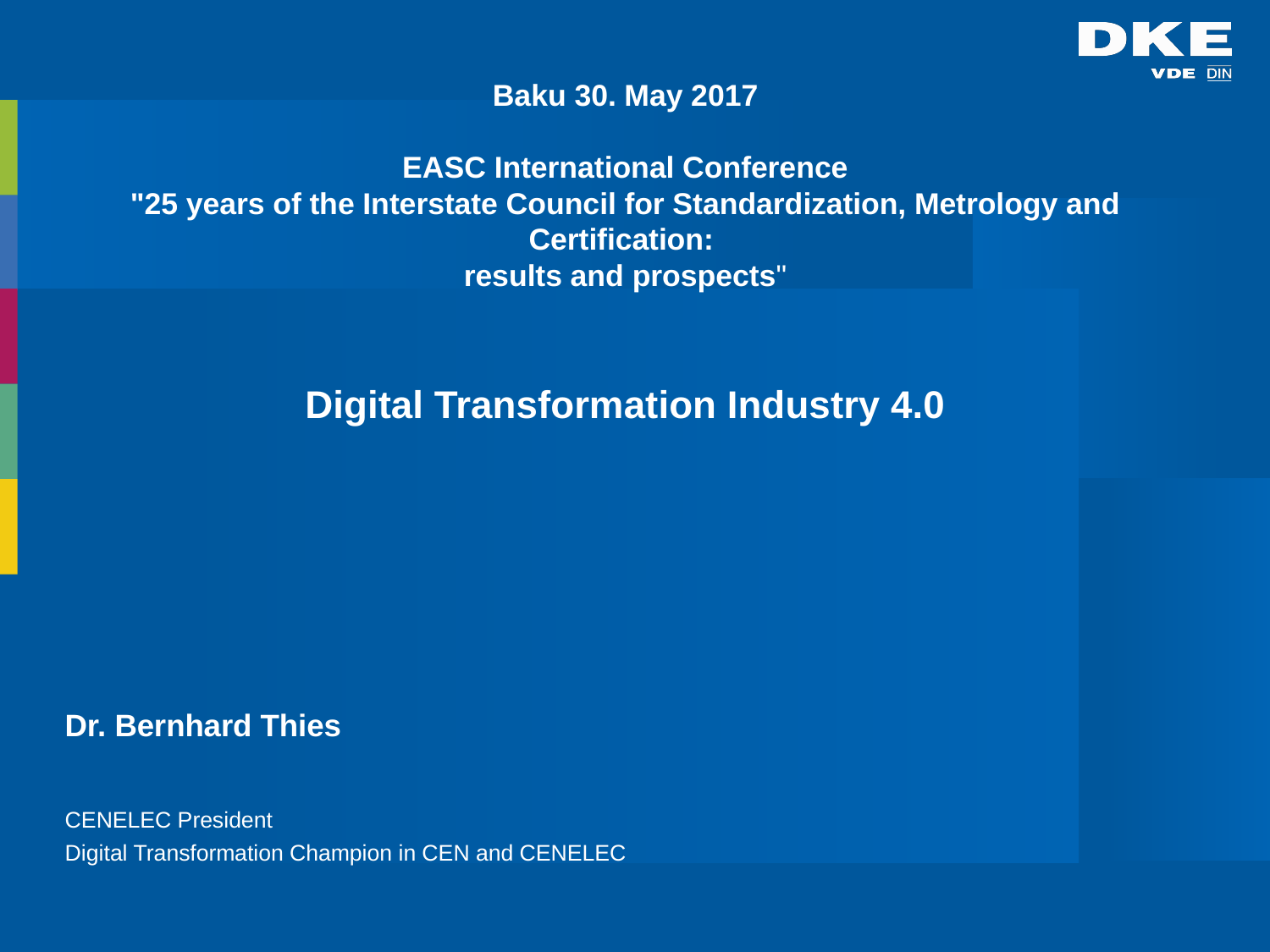

# Baku 30. May 2017 EASC International Conference "25 years of the Interstate Council for Standardization, Metrology and Certification: results and prospects" Digital Transformation Industry 4.0

Dr. Bernhard Thies

CENELEC President
Digital Transformation Champion in CEN and CENELEC